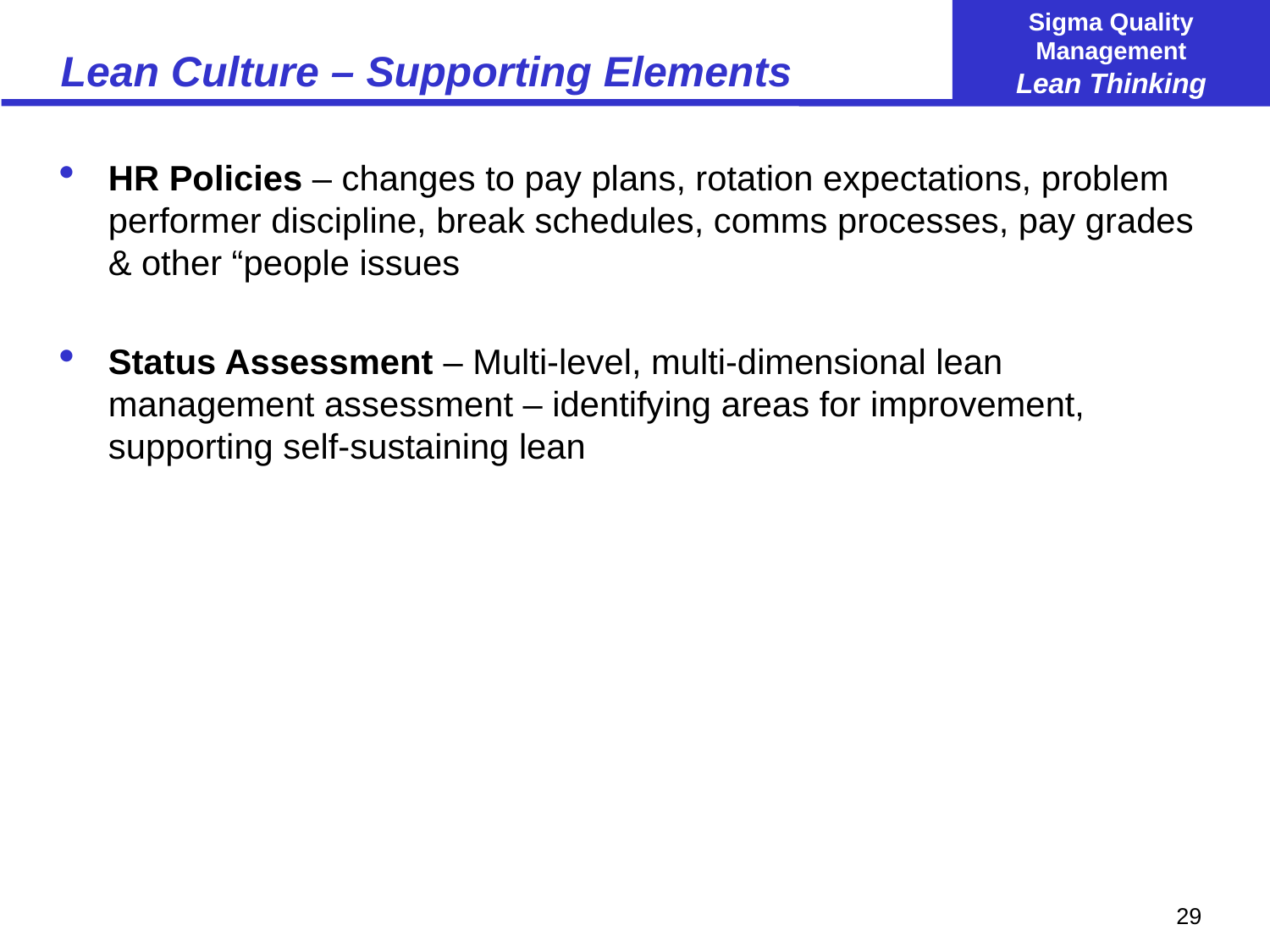

# Lean Culture – Supporting Elements
HR Policies – changes to pay plans, rotation expectations, problem performer discipline, break schedules, comms processes, pay grades & other “people issues

Status Assessment – Multi-level, multi-dimensional lean management assessment – identifying areas for improvement, supporting self-sustaining lean